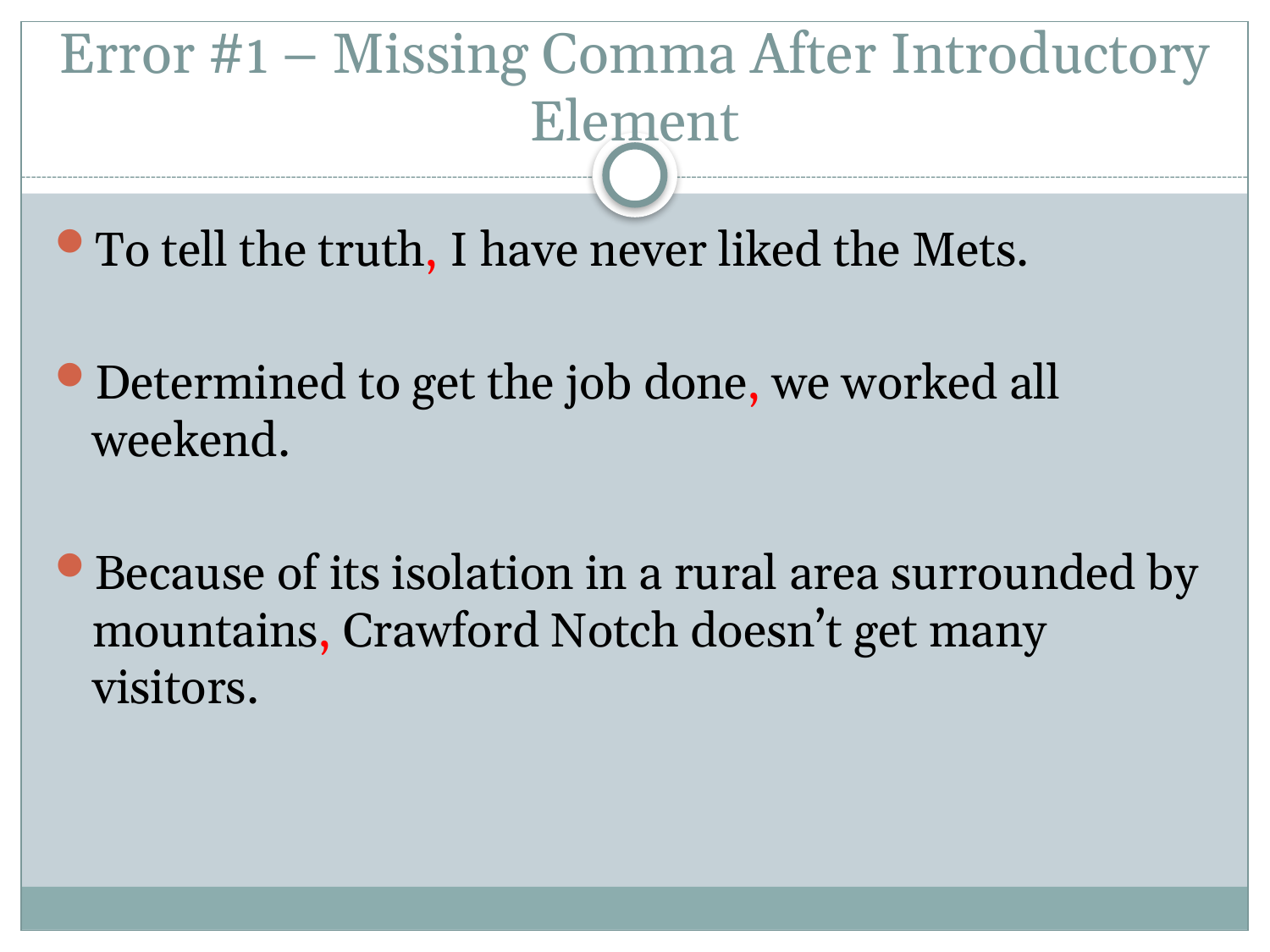

# Error #1 – Missing Comma After Introductory Element
To tell the truth, I have never liked the Mets.

Determined to get the job done, we worked all weekend.

Because of its isolation in a rural area surrounded by mountains, Crawford Notch doesn’t get many visitors.